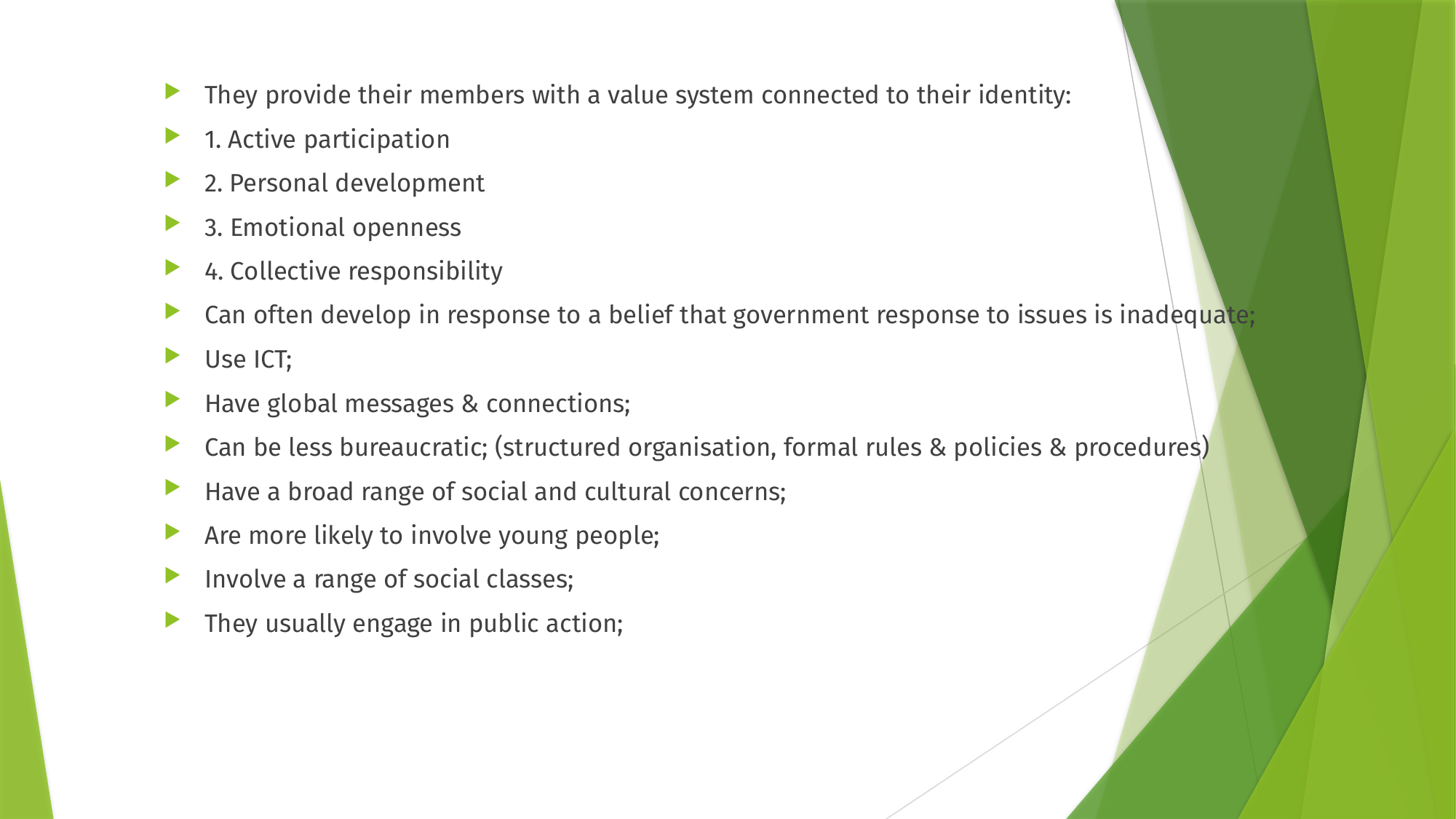

They provide their members with a value system connected to their identity:
1. Active participation
2. Personal development
3. Emotional openness
4. Collective responsibility
Can often develop in response to a belief that government response to issues is inadequate;
Use ICT;
Have global messages & connections;
Can be less bureaucratic; (structured organisation, formal rules & policies & procedures)
Have a broad range of social and cultural concerns;
Are more likely to involve young people;
Involve a range of social classes;
They usually engage in public action;